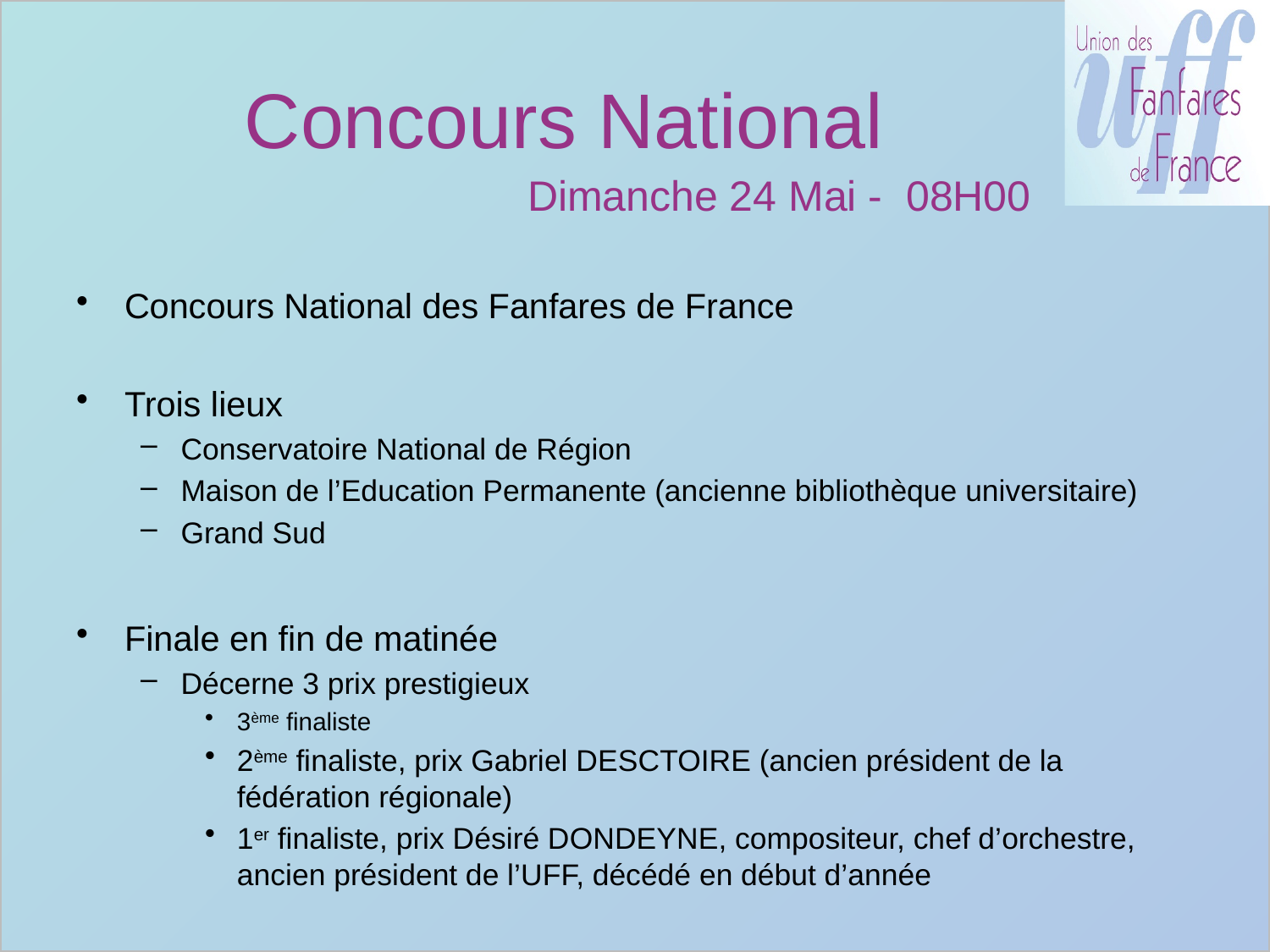

# Concours National
Dimanche 24 Mai -  08H00
Concours National des Fanfares de France

Trois lieux
Conservatoire National de Région
Maison de l’Education Permanente (ancienne bibliothèque universitaire)
Grand Sud

Finale en fin de matinée
Décerne 3 prix prestigieux
3ème finaliste
2ème finaliste, prix Gabriel DESCTOIRE (ancien président de la fédération régionale)
1er finaliste, prix Désiré DONDEYNE, compositeur, chef d’orchestre, ancien président de l’UFF, décédé en début d’année